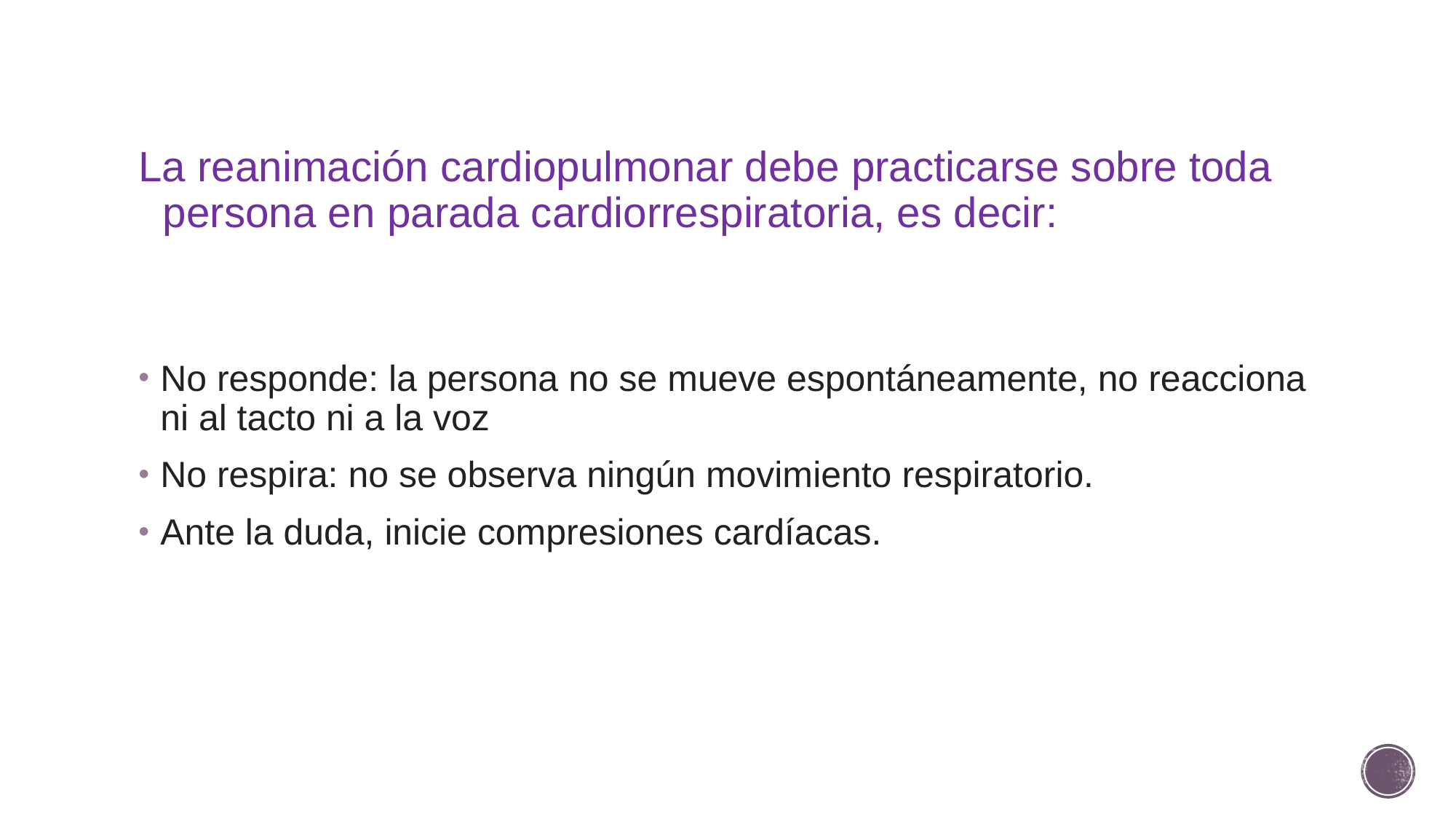

# La reanimación cardiopulmonar debe practicarse sobre toda persona en parada cardiorrespiratoria, es decir:
No responde: la persona no se mueve espontáneamente, no reacciona ni al tacto ni a la voz
No respira: no se observa ningún movimiento respiratorio.
Ante la duda, inicie compresiones cardíacas.